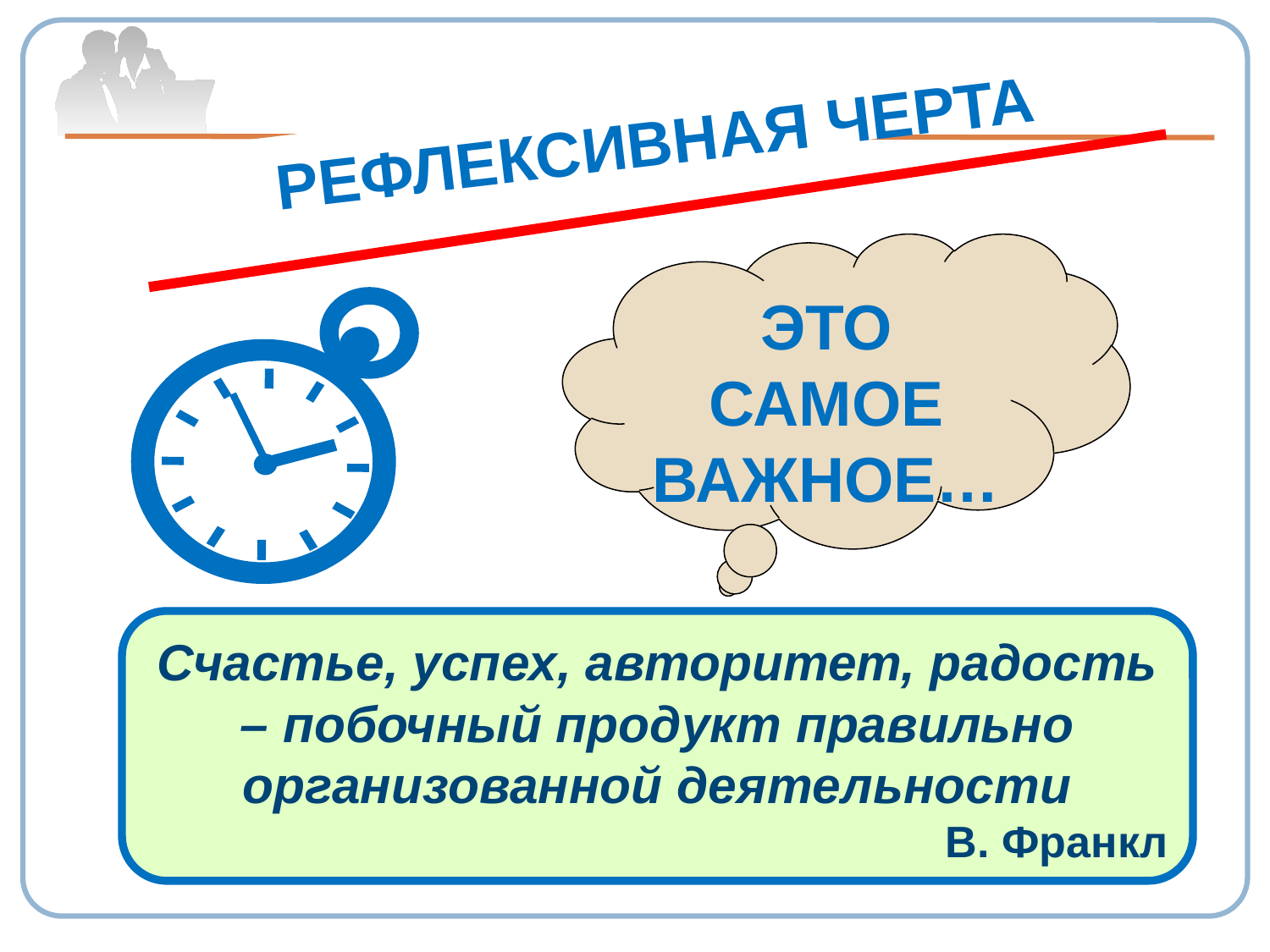

РЕФЛЕКСИВНАЯ ЧЕРТА
ЭТО САМОЕ ВАЖНОЕ…

Счастье, успех, авторитет, радость – побочный продукт правильно организованной деятельности
В. Франкл